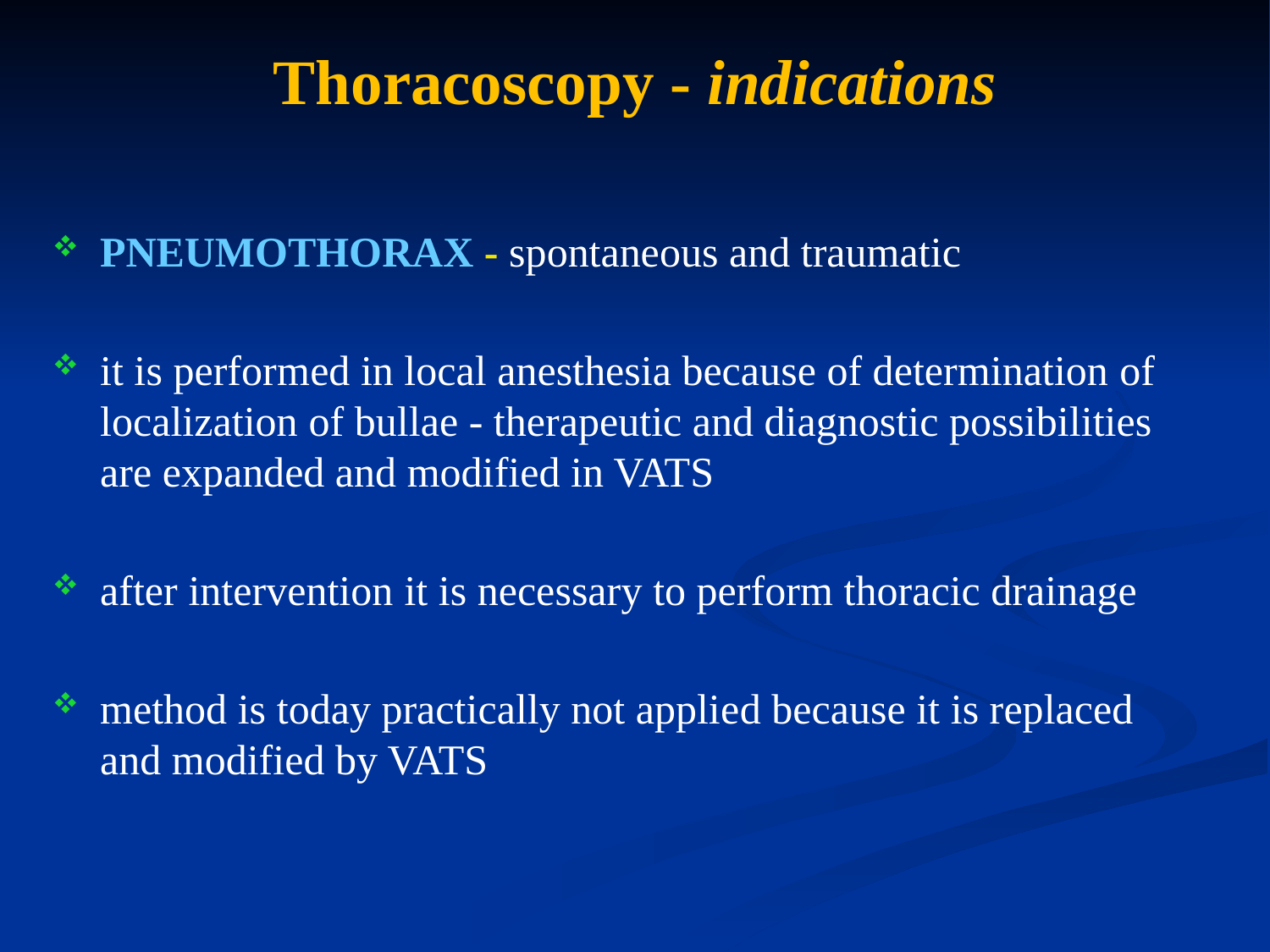

# Thoracoscopy - indications
PNEUMOTHORAX - spontaneous and traumatic

it is performed in local anesthesia because of determination of localization of bullae - therapeutic and diagnostic possibilities are expanded and modified in VATS

after intervention it is necessary to perform thoracic drainage

method is today practically not applied because it is replaced and modified by VATS